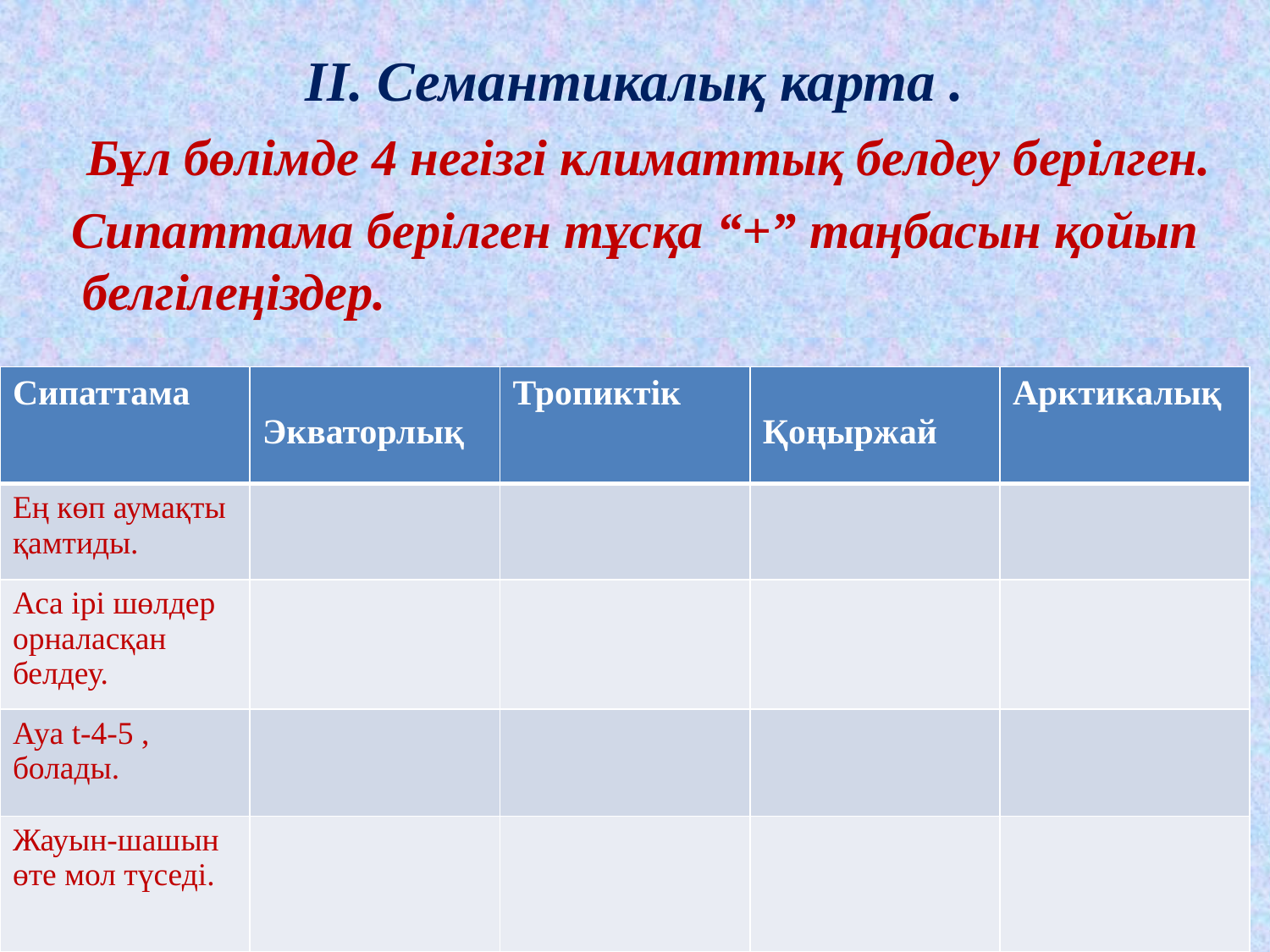

# II. Семантикалық карта .
    Бұл бөлімде 4 негізгі климаттық белдеу берілген.
   Сипаттама берілген тұсқа “+” таңбасын қойып белгілеңіздер.

| Сипаттама | Экваторлық | Тропиктік | Қоңыржай | Арктикалық |
| --- | --- | --- | --- | --- |
| Ең көп аумақты қамтиды. |  |  |  |  |
| Аса ірі шөлдер орналасқан белдеу. |  |  |  |  |
| Ауа t-4-5 , болады. |  |  |  |  |
| Жауын-шашын өте мол түседі. |  |  |  |  |